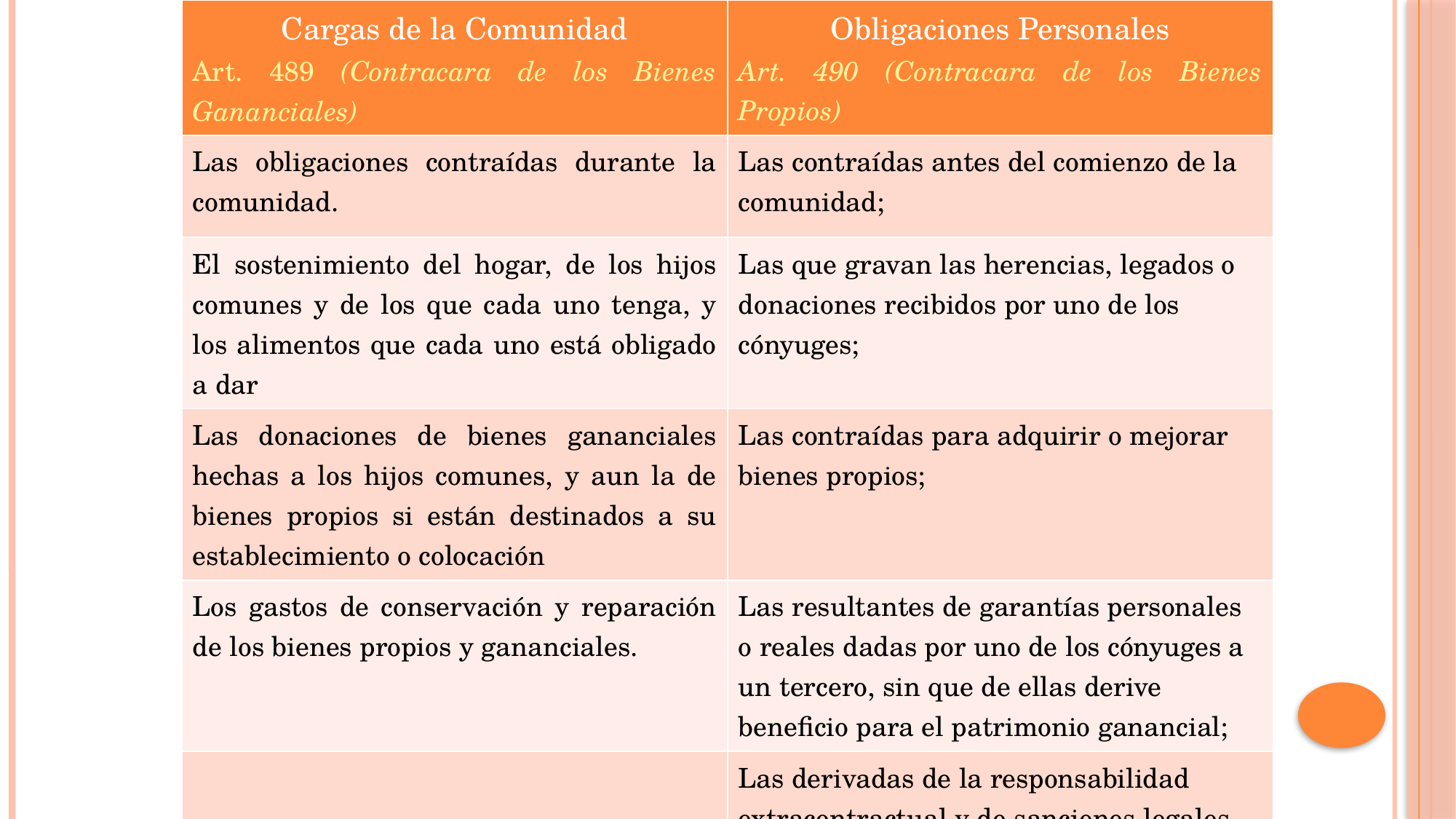

| Cargas de la Comunidad Art. 489 (Contracara de los Bienes Gananciales) | Obligaciones Personales Art. 490 (Contracara de los Bienes Propios) |
| --- | --- |
| Las obligaciones contraídas durante la comunidad. | Las contraídas antes del comienzo de la comunidad; |
| El sostenimiento del hogar, de los hijos comunes y de los que cada uno tenga, y los alimentos que cada uno está obligado a dar | Las que gravan las herencias, legados o donaciones recibidos por uno de los cónyuges; |
| Las donaciones de bienes gananciales hechas a los hijos comunes, y aun la de bienes propios si están destinados a su establecimiento o colocación | Las contraídas para adquirir o mejorar bienes propios; |
| Los gastos de conservación y reparación de los bienes propios y gananciales. | Las resultantes de garantías personales o reales dadas por uno de los cónyuges a un tercero, sin que de ellas derive beneficio para el patrimonio ganancial; |
|  | Las derivadas de la responsabilidad extracontractual y de sanciones legales. |